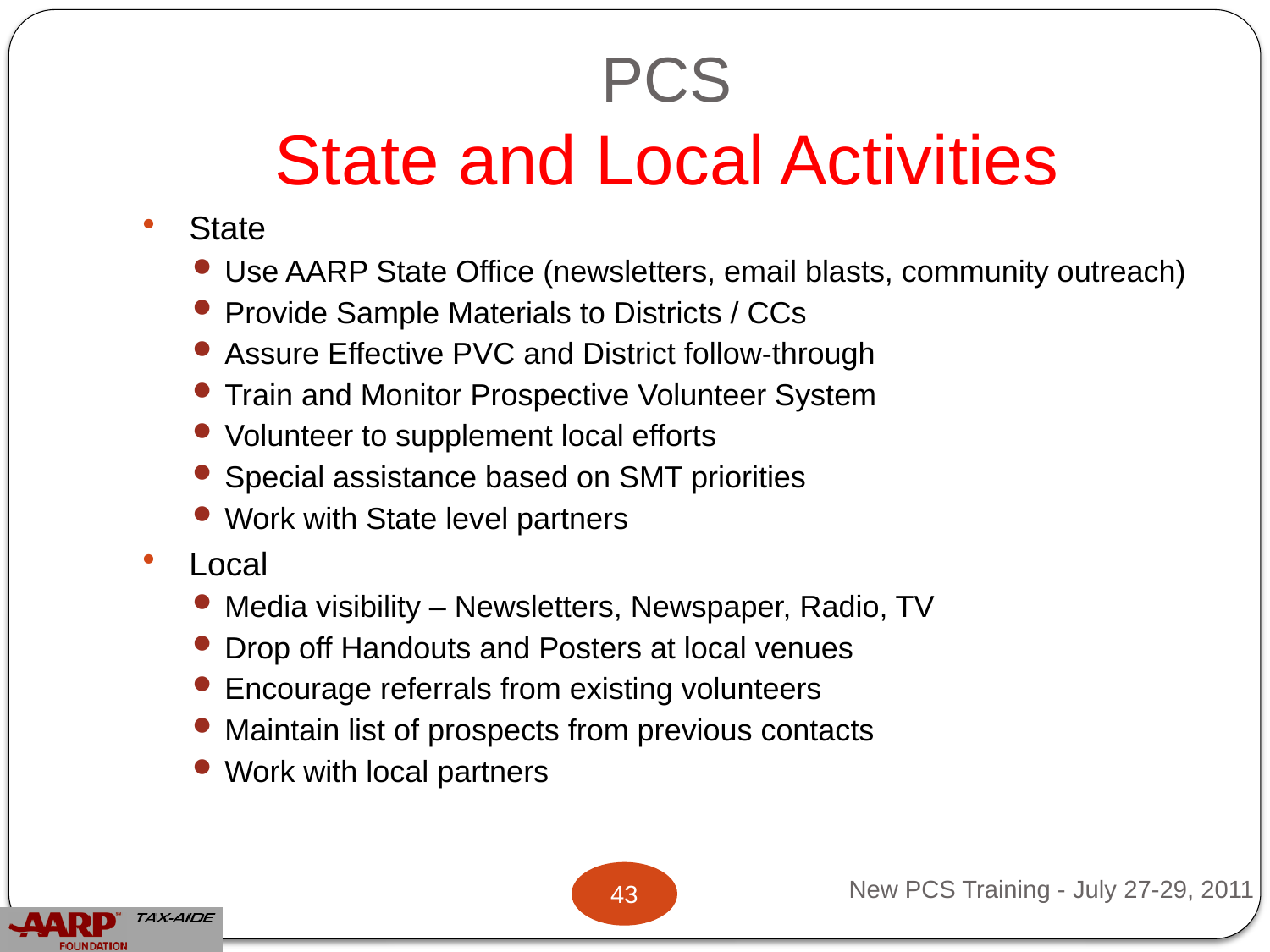

# PCS State and Local Activities
State
Use AARP State Office (newsletters, email blasts, community outreach)
Provide Sample Materials to Districts / CCs
Assure Effective PVC and District follow-through
Train and Monitor Prospective Volunteer System
Volunteer to supplement local efforts
Special assistance based on SMT priorities
Work with State level partners
Local
Media visibility – Newsletters, Newspaper, Radio, TV
Drop off Handouts and Posters at local venues
Encourage referrals from existing volunteers
Maintain list of prospects from previous contacts
Work with local partners

New PCS Training - July 27-29, 2011
43